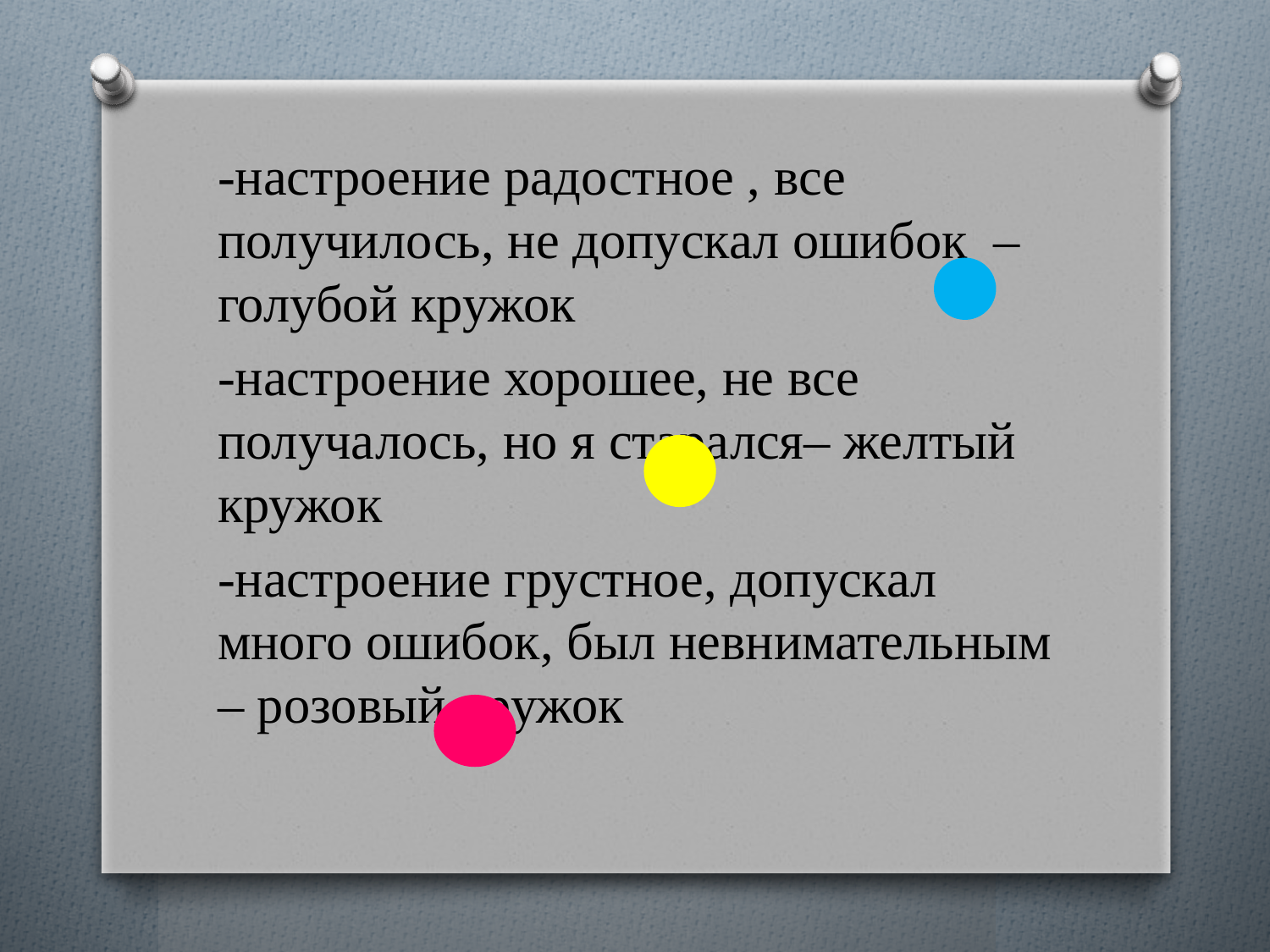

-настроение радостное , все получилось, не допускал ошибок  – голубой кружок
-настроение хорошее, не все получалось, но я старался– желтый кружок
-настроение грустное, допускал много ошибок, был невнимательным – розовый кружок